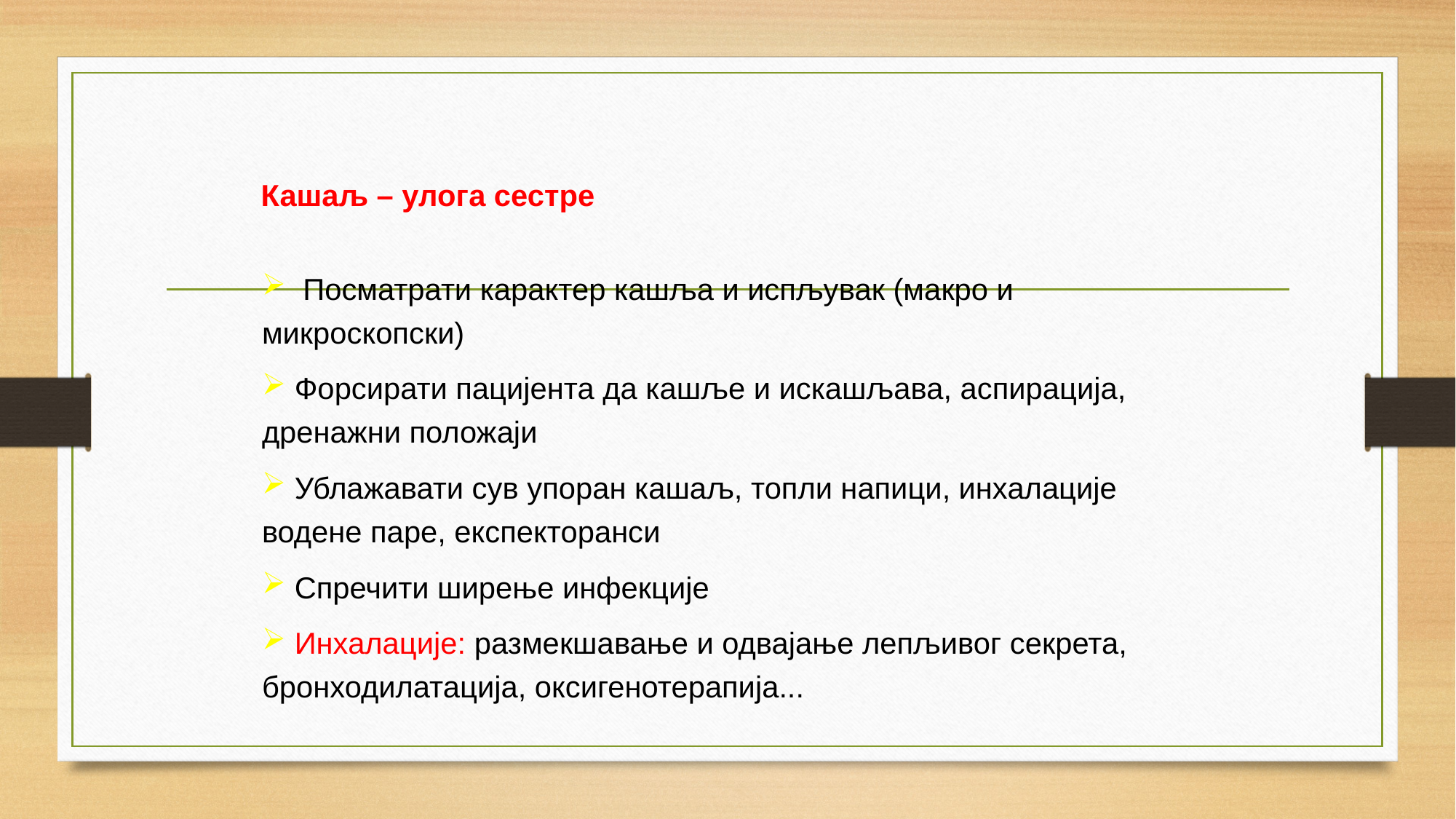

Кашаљ – улога сестре
  Посматрати карактер кашља и испљувак (макро и микроскопски)
 Форсирати пацијента да кашље и искашљава, аспирација, дренажни положаји
 Ублажавати сув упоран кашаљ, топли напици, инхалације водене паре, експекторанси
 Спречити ширење инфекције
 Инхалације: размекшавање и одвајање лепљивог секрета, бронходилатација, оксигенотерапија...